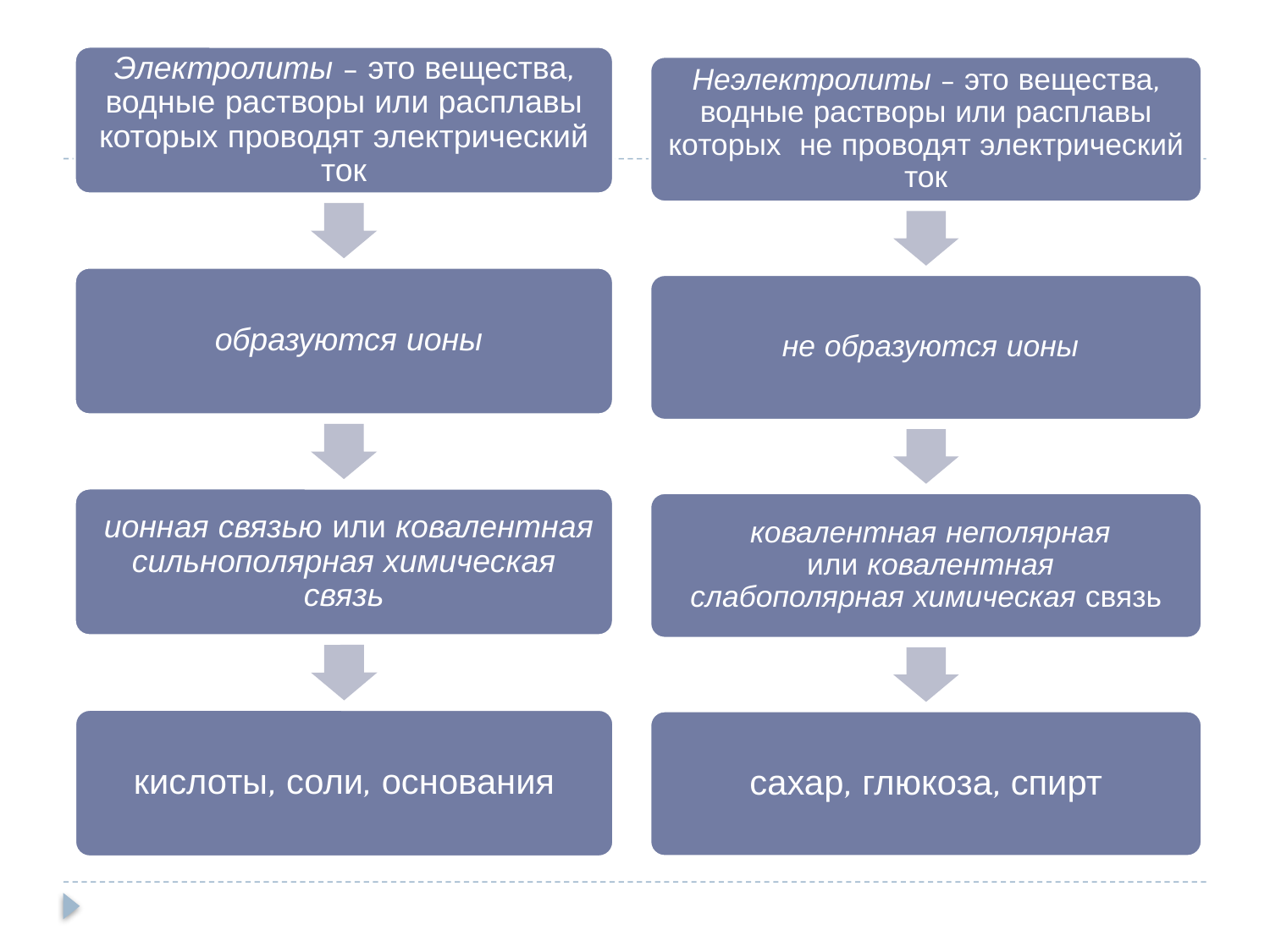

Электролиты – это вещества, водные растворы или расплавы которых проводят электрический ток

 образуются ионы

 ионная связью или ковалентная сильнополярная химическая связь

кислоты, соли, основания
Неэлектролиты – это вещества, водные растворы или расплавы которых  не проводят электрический ток

 не образуются ионы

 ковалентная неполярная  или ковалентная слабополярная химическая связь

сахар, глюкоза, спирт